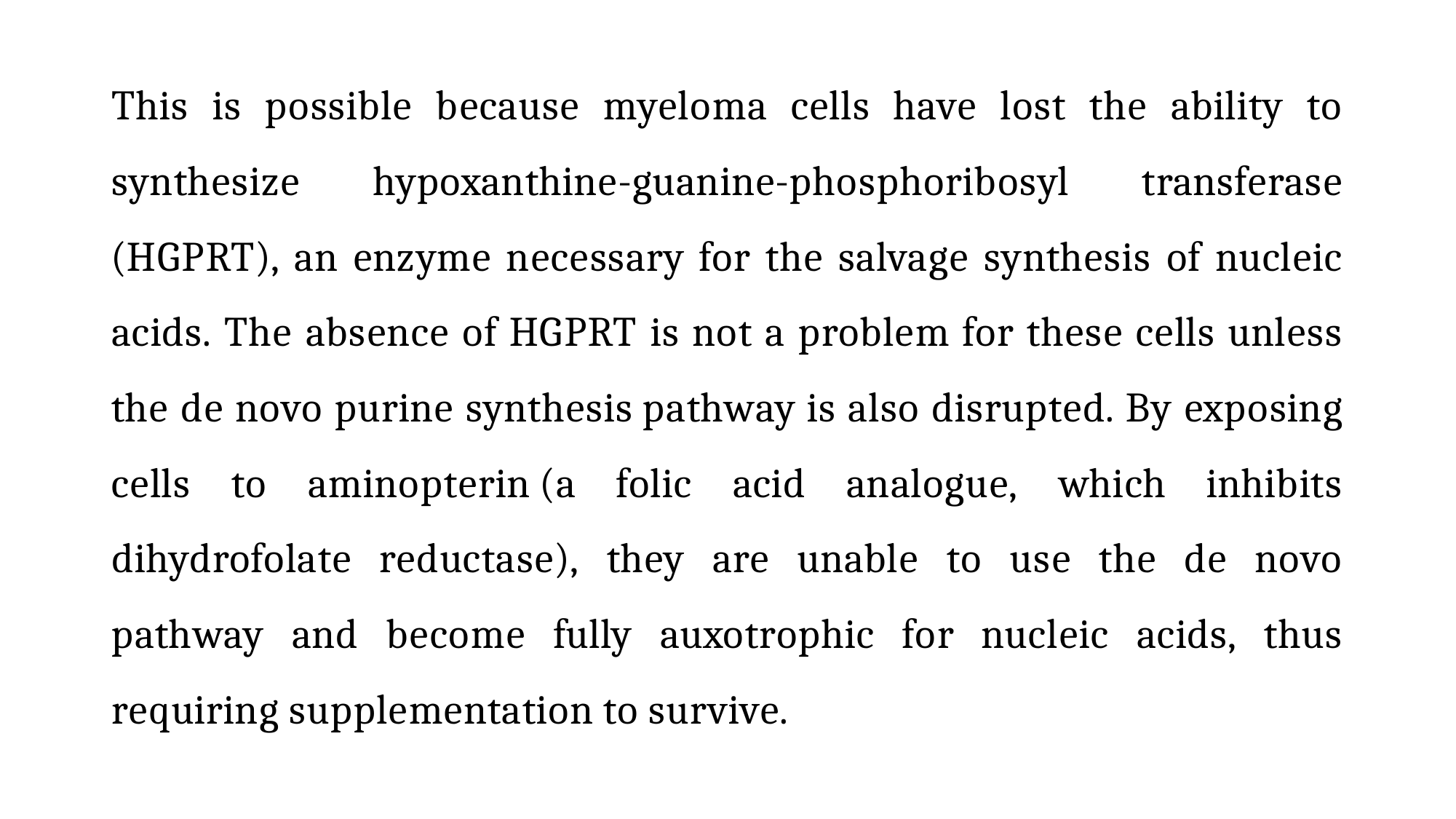

This is possible because myeloma cells have lost the ability to synthesize hypoxanthine-guanine-phosphoribosyl transferase (HGPRT), an enzyme necessary for the salvage synthesis of nucleic acids. The absence of HGPRT is not a problem for these cells unless the de novo purine synthesis pathway is also disrupted. By exposing cells to aminopterin (a folic acid analogue, which inhibits dihydrofolate reductase), they are unable to use the de novo pathway and become fully auxotrophic for nucleic acids, thus requiring supplementation to survive.